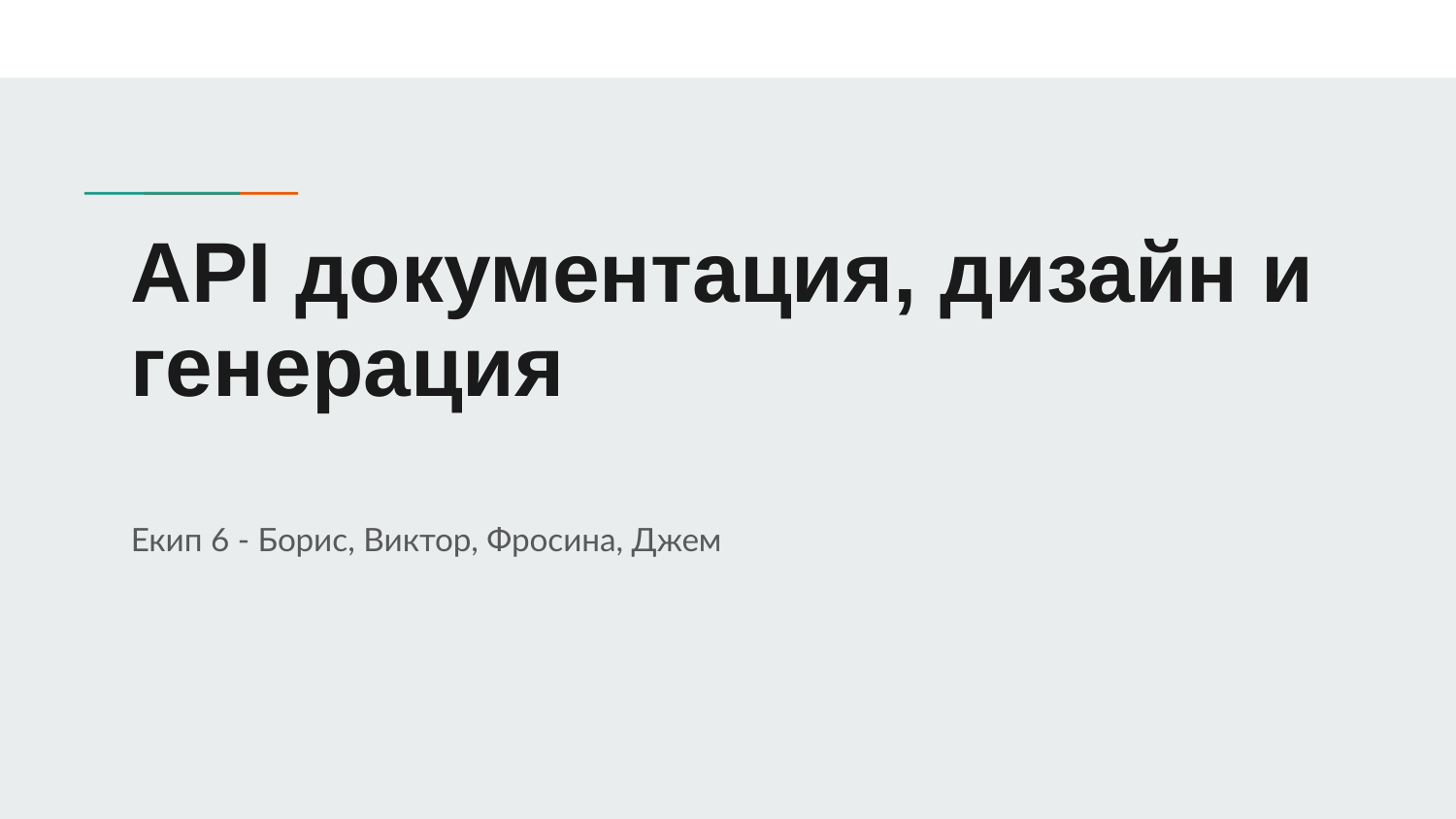

# API документация, дизайн и генерация
Екип 6 - Борис, Виктор, Фросина, Джем